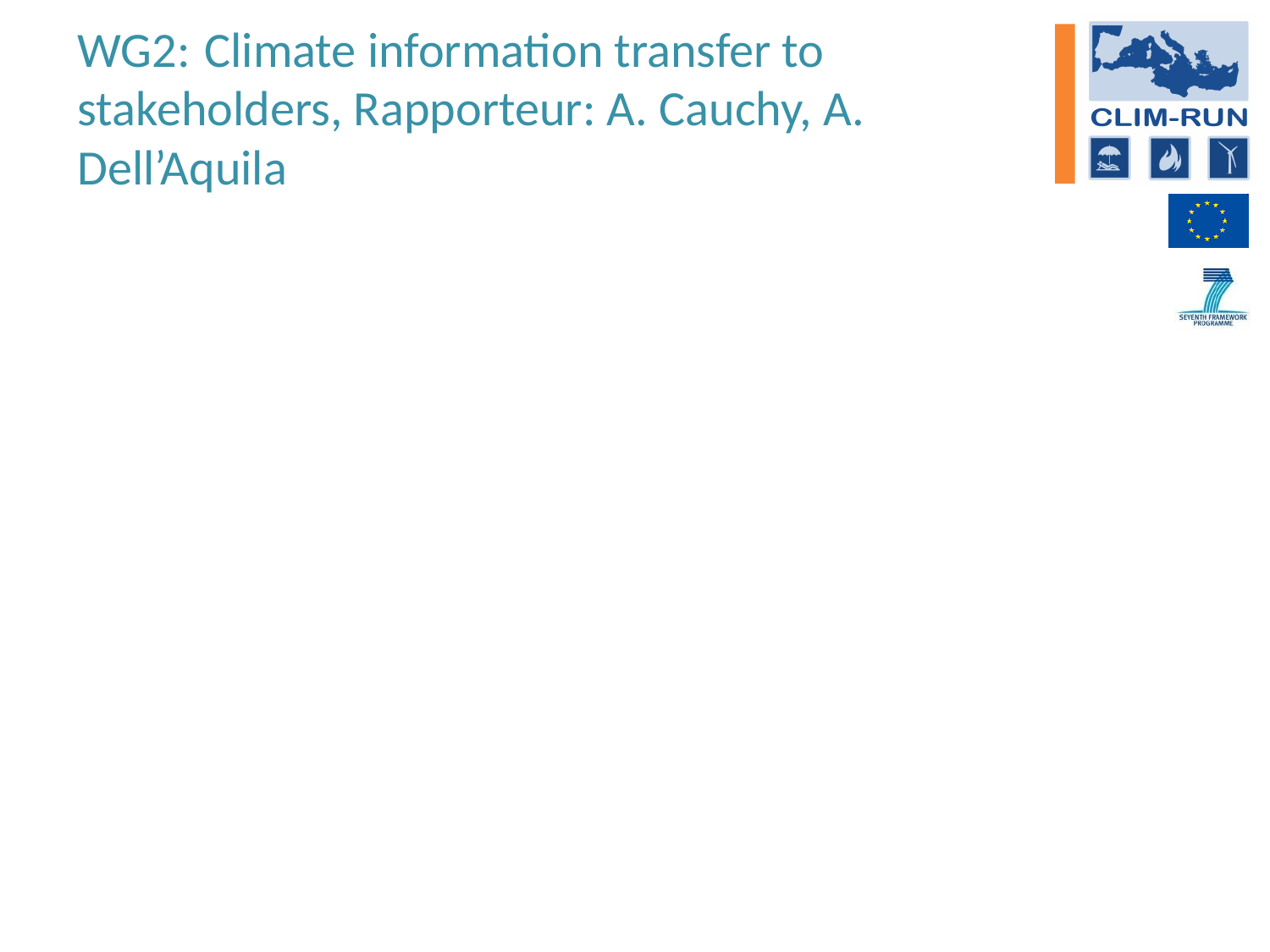

# WG2: 	Climate information transfer to stakeholders, Rapporteur: A. Cauchy, A. Dell’Aquila